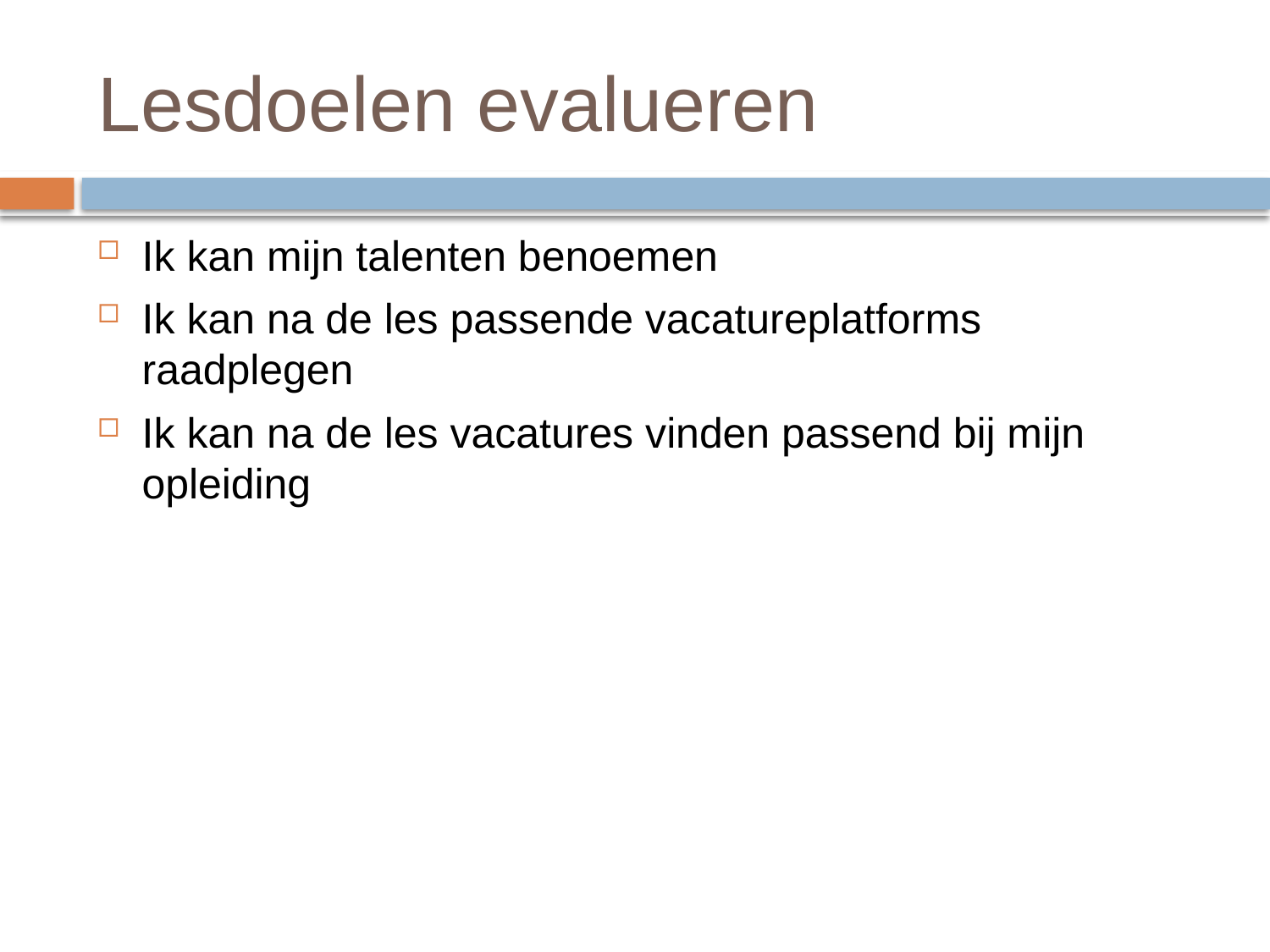

# Lesdoelen evalueren
Ik kan mijn talenten benoemen
Ik kan na de les passende vacatureplatforms raadplegen
Ik kan na de les vacatures vinden passend bij mijn opleiding